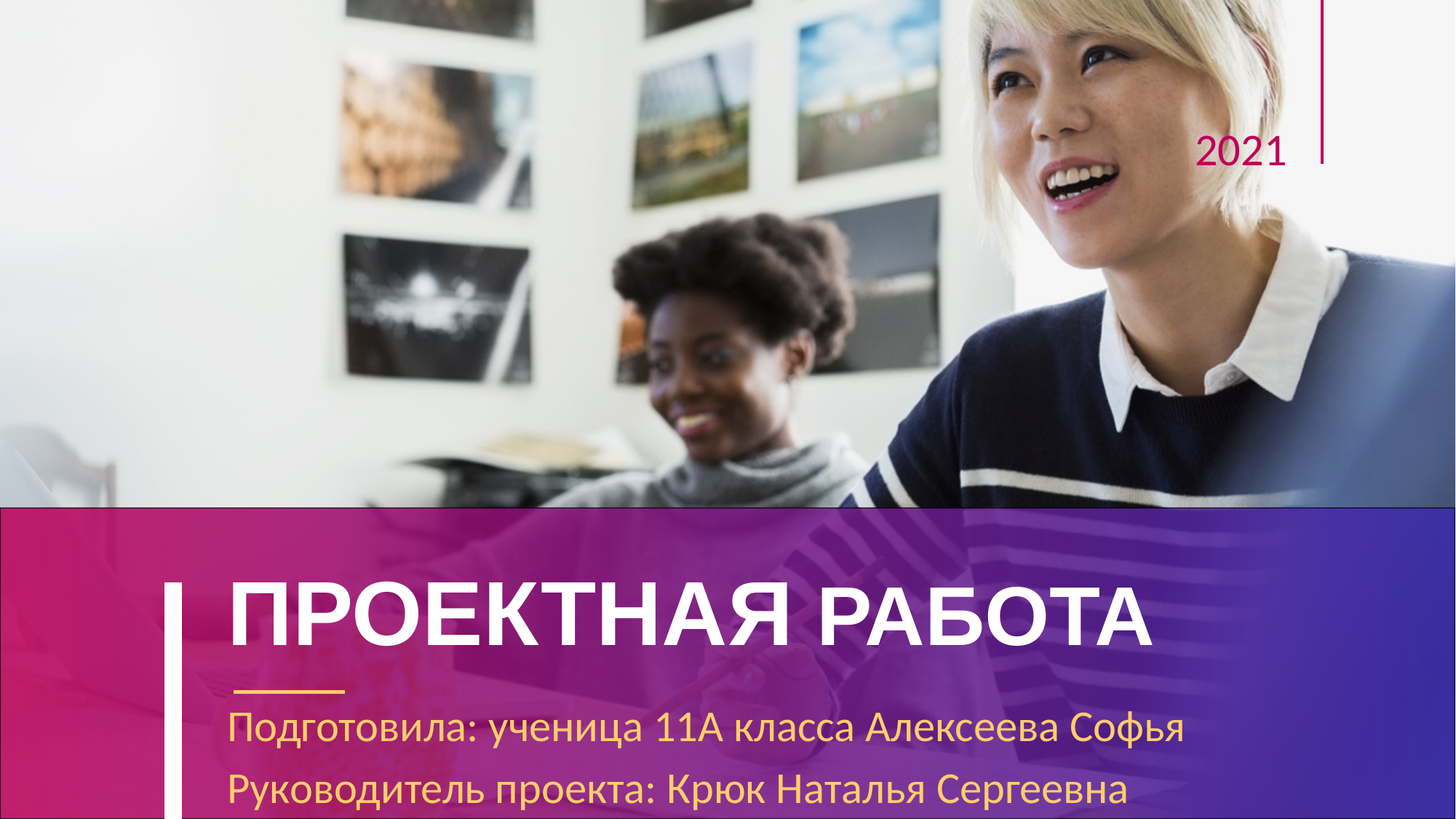

2021
# ПРОЕКТНАЯ РАБОТА
Подготовила: ученица 11А класса Алексеева Софья
Руководитель проекта: Крюк Наталья Сергеевна